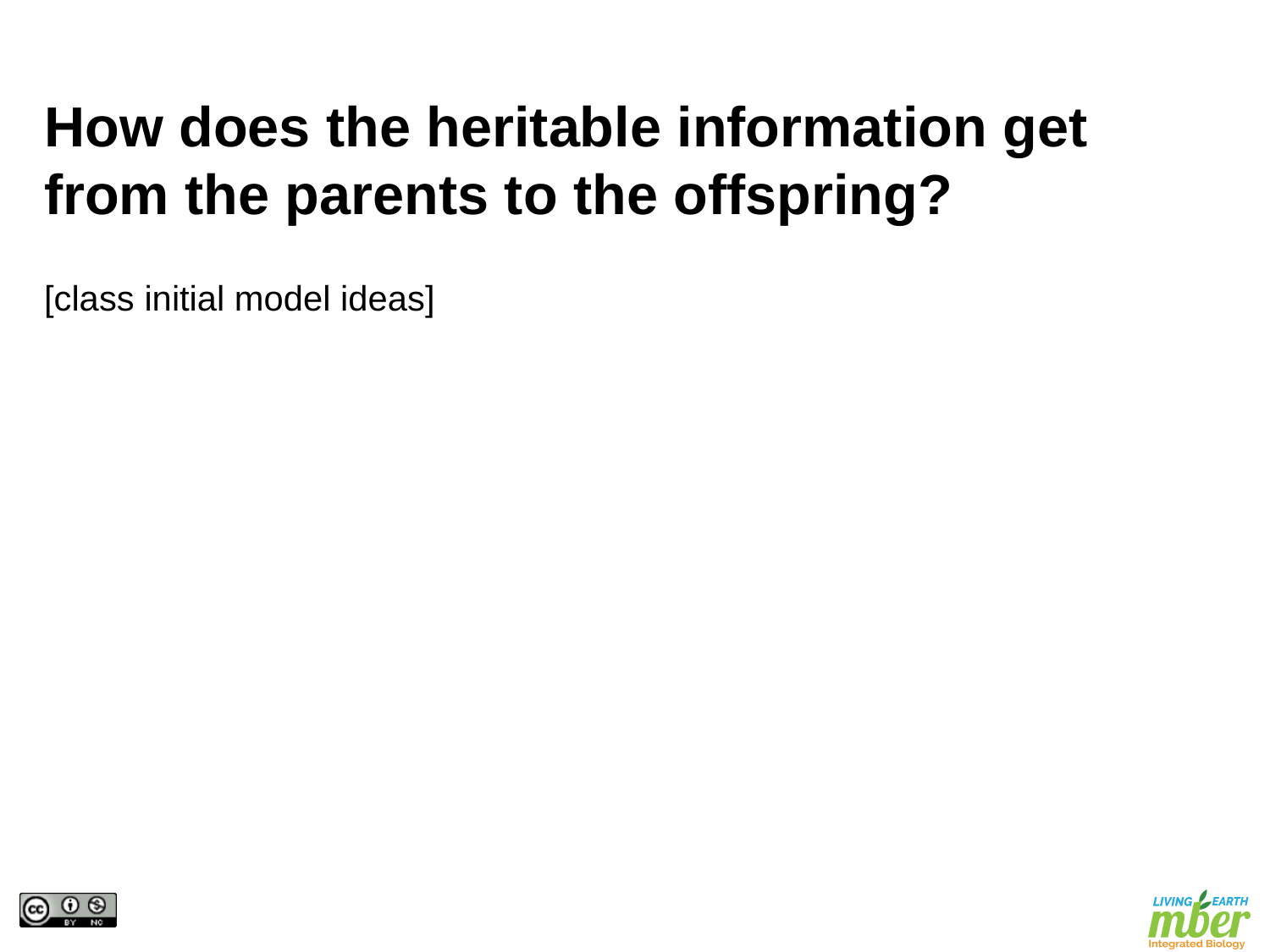

How does the heritable information get from the parents to the offspring?
[class initial model ideas]